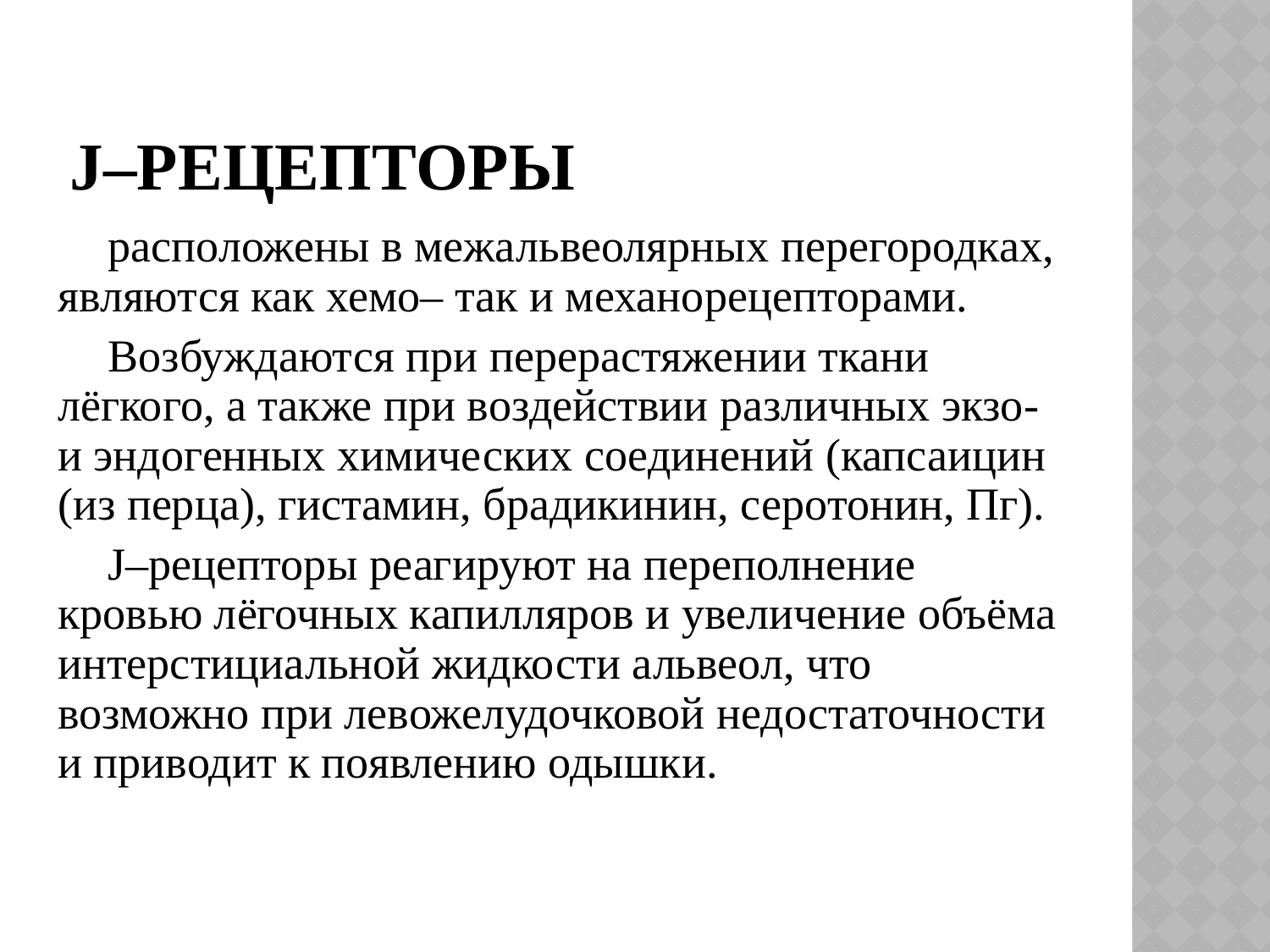

# J–рецепторы
расположены в межальвеолярных перегородках, являются как хемо– так и механорецепторами.
Возбуждаются при перерастяжении ткани лёгкого, а также при воздействии различных экзо- и эндогенных химических соединений (капсаицин (из перца), гистамин, брадикинин, серотонин, Пг).
J–рецепторы реагируют на переполнение кровью лёгочных капилляров и увеличение объёма интерстициальной жидкости альвеол, что возможно при левожелудочковой недостаточности и приводит к появлению одышки.